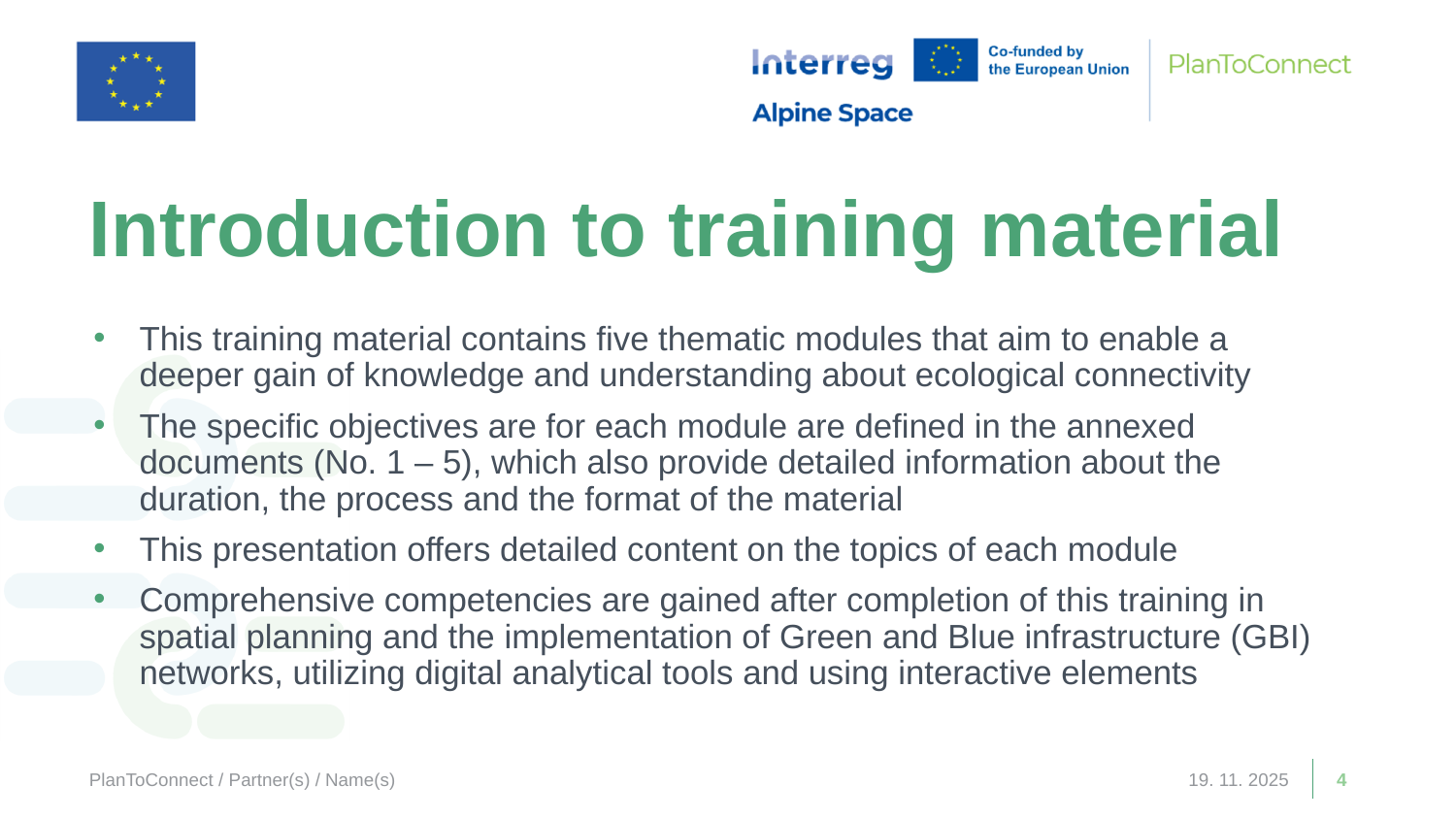

Introduction to training material
This training material contains five thematic modules that aim to enable a deeper gain of knowledge and understanding about ecological connectivity
The specific objectives are for each module are defined in the annexed documents (No. 1 – 5), which also provide detailed information about the duration, the process and the format of the material
This presentation offers detailed content on the topics of each module
Comprehensive competencies are gained after completion of this training in spatial planning and the implementation of Green and Blue infrastructure (GBI) networks, utilizing digital analytical tools and using interactive elements
PlanToConnect / Partner(s) / Name(s)
19. 11. 2025
4